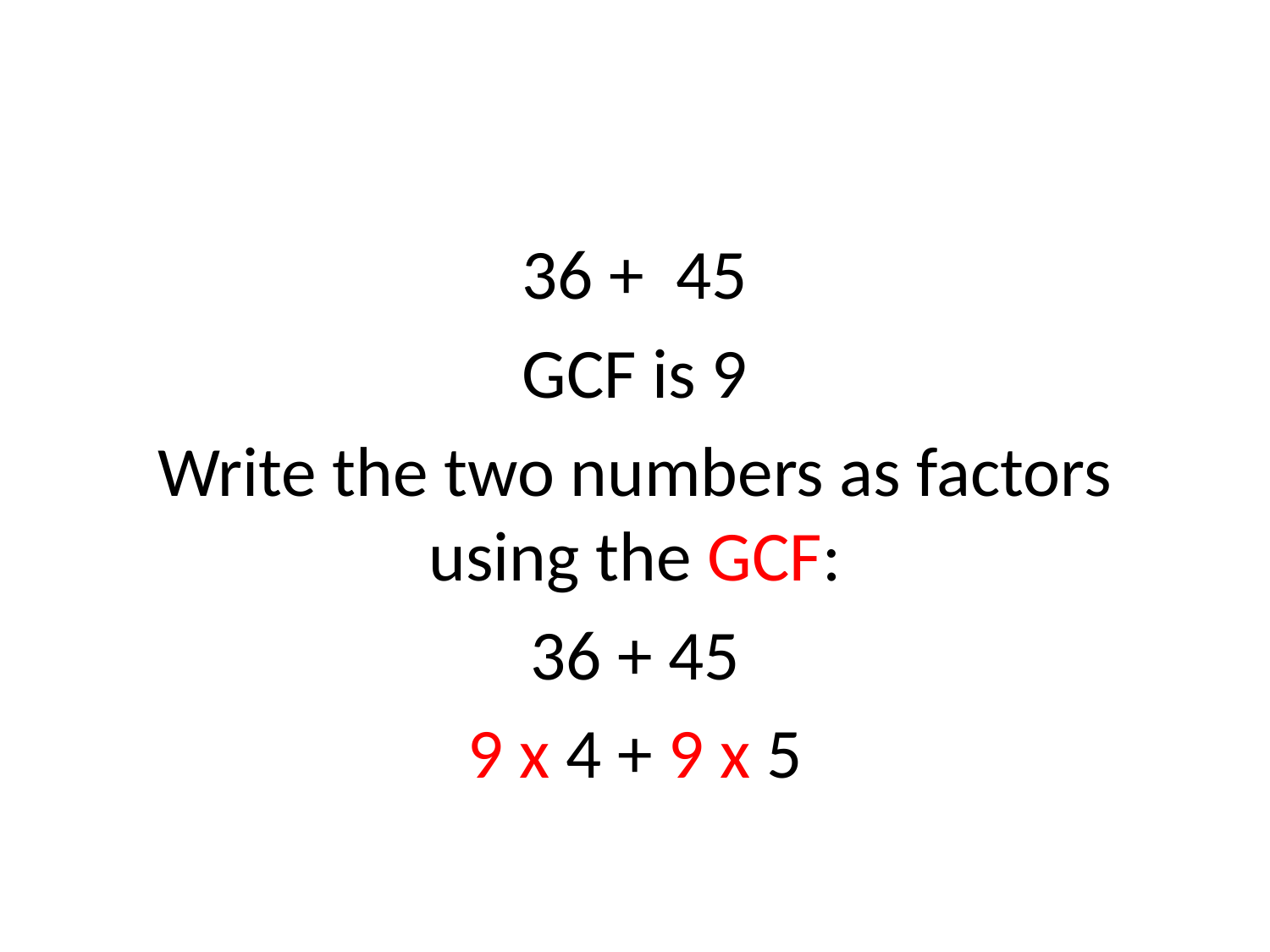

#
36 +  45
GCF is 9
Write the two numbers as factors using the GCF:
36 + 45
9 x 4 + 9 x 5